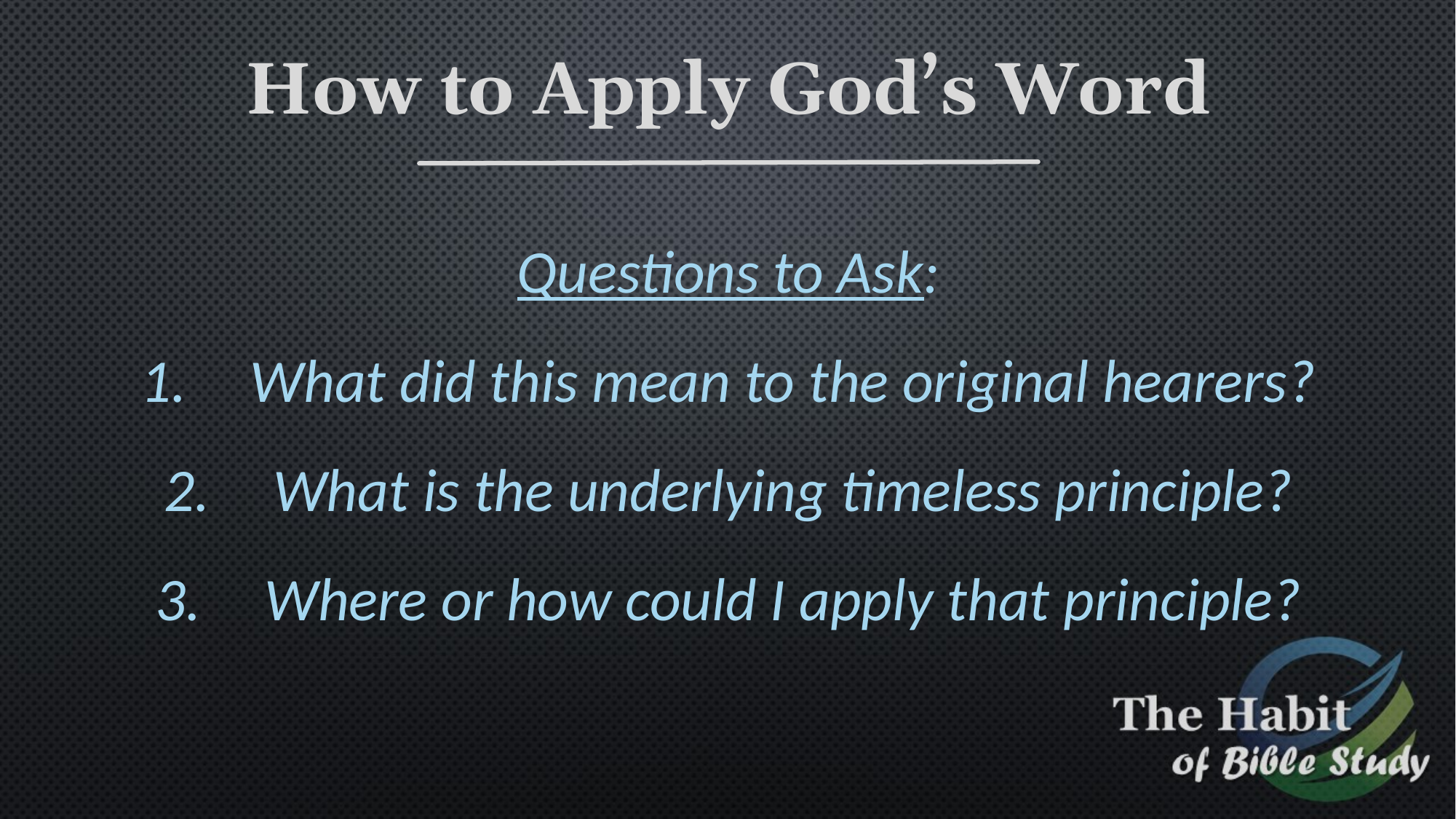

How to Apply God’s Word
Questions to Ask:
What did this mean to the original hearers?
What is the underlying timeless principle?
Where or how could I apply that principle?